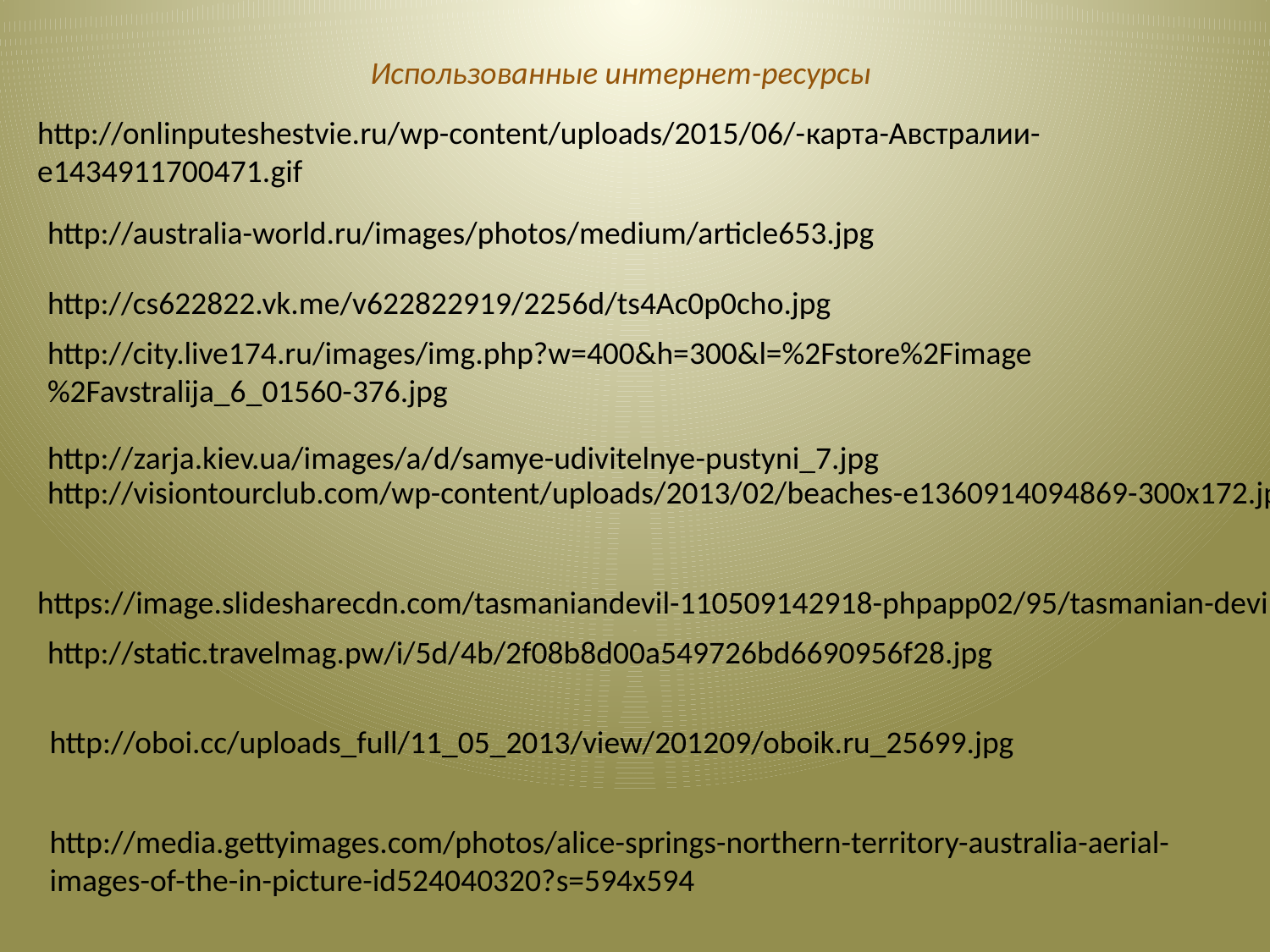

Использованные интернет-ресурсы
http://onlinputeshestvie.ru/wp-content/uploads/2015/06/-карта-Австралии-e1434911700471.gif
http://australia-world.ru/images/photos/medium/article653.jpg
http://cs622822.vk.me/v622822919/2256d/ts4Ac0p0cho.jpg
http://city.live174.ru/images/img.php?w=400&h=300&l=%2Fstore%2Fimage%2Favstralija_6_01560-376.jpg
http://zarja.kiev.ua/images/a/d/samye-udivitelnye-pustyni_7.jpg
http://visiontourclub.com/wp-content/uploads/2013/02/beaches-e1360914094869-300x172.jpg
https://image.slidesharecdn.com/tasmaniandevil-110509142918-phpapp02/95/tasmanian-devil-6-728.jpg
http://static.travelmag.pw/i/5d/4b/2f08b8d00a549726bd6690956f28.jpg
http://oboi.cc/uploads_full/11_05_2013/view/201209/oboik.ru_25699.jpg
http://media.gettyimages.com/photos/alice-springs-northern-territory-australia-aerial-images-of-the-in-picture-id524040320?s=594x594